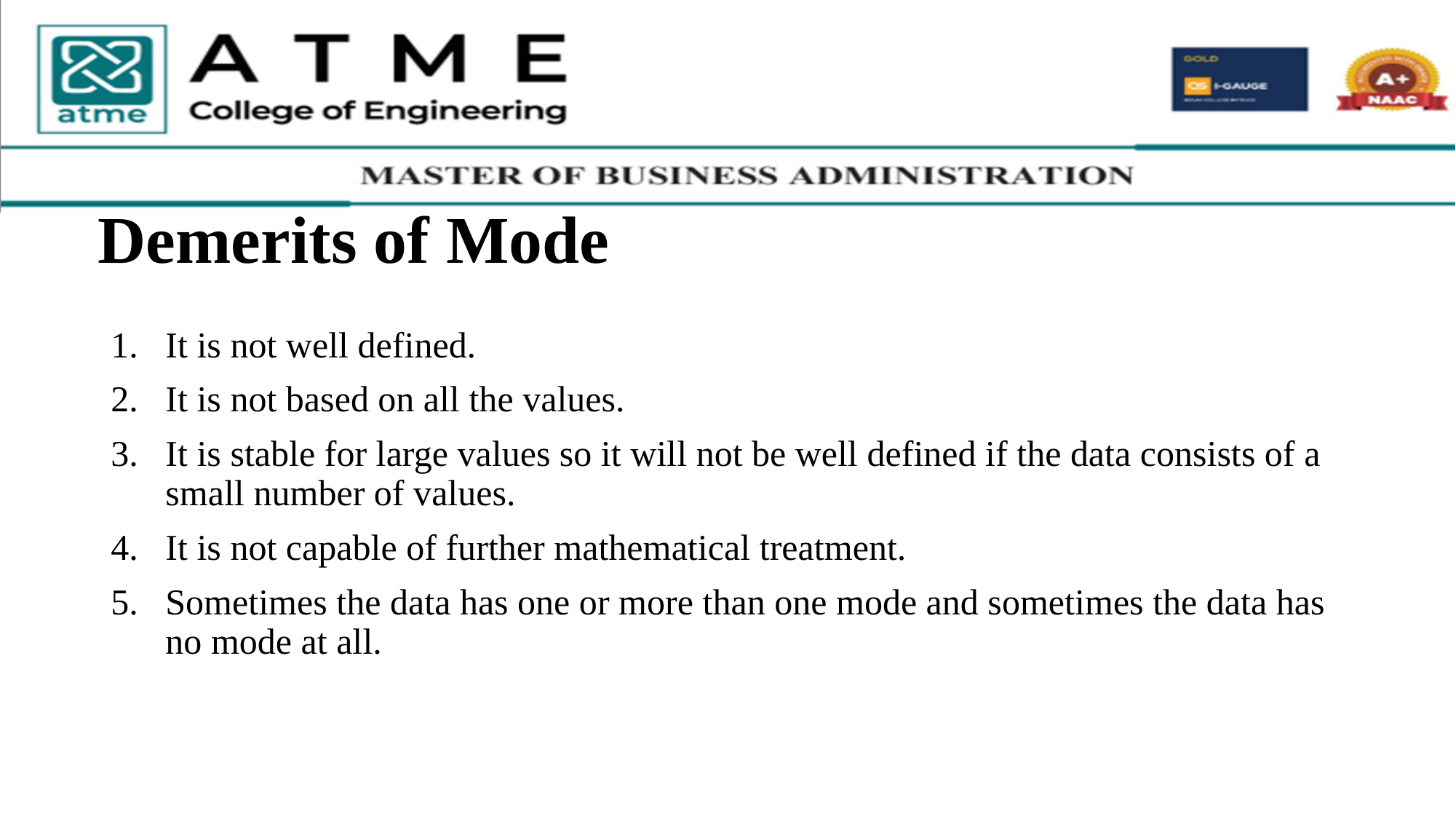

# Demerits of Mode
It is not well defined.
It is not based on all the values.
It is stable for large values so it will not be well defined if the data consists of a small number of values.
It is not capable of further mathematical treatment.
Sometimes the data has one or more than one mode and sometimes the data has no mode at all.